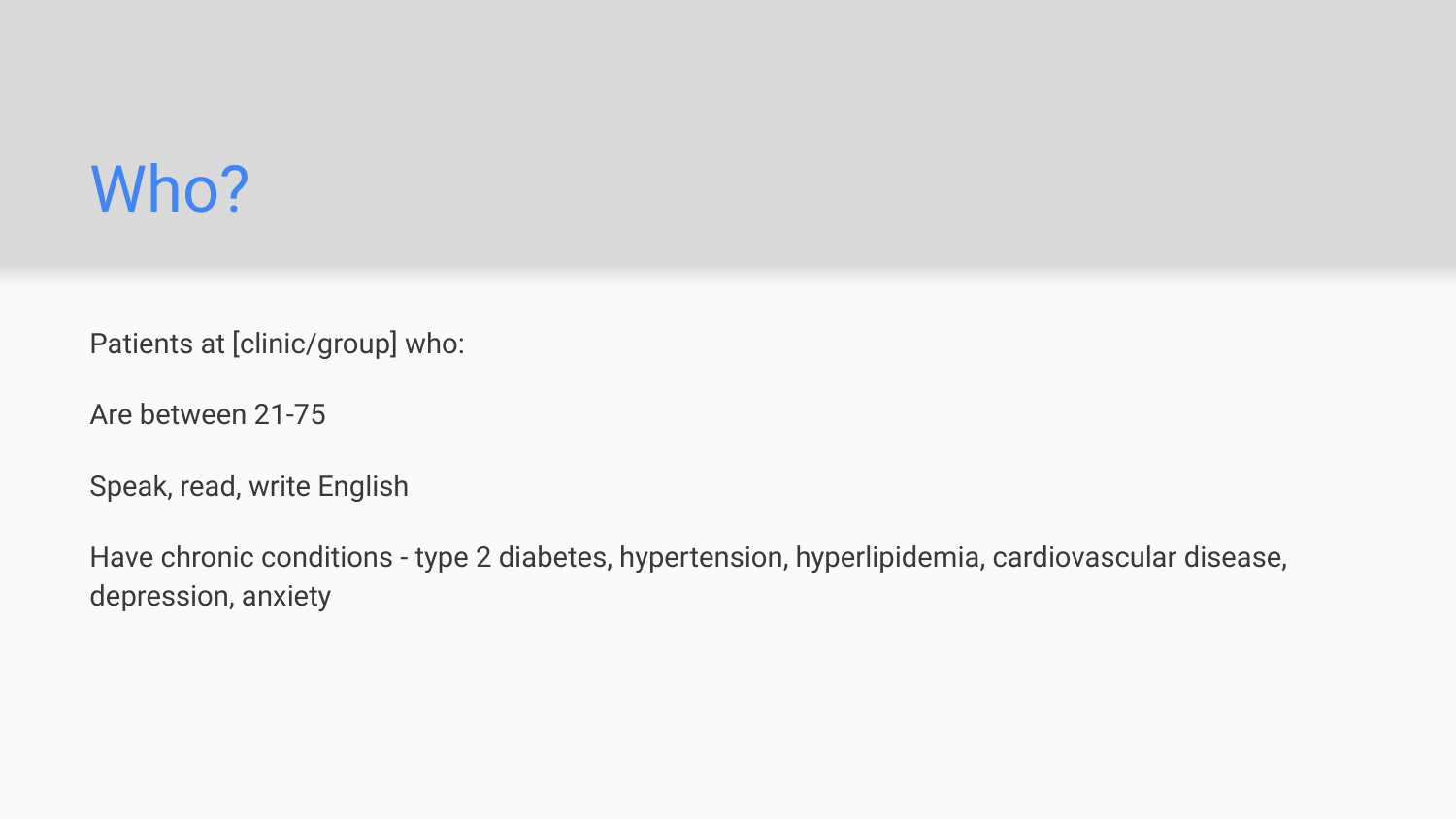

# Who?
Patients at [clinic/group] who:
Are between 21-75
Speak, read, write English
Have chronic conditions - type 2 diabetes, hypertension, hyperlipidemia, cardiovascular disease, depression, anxiety